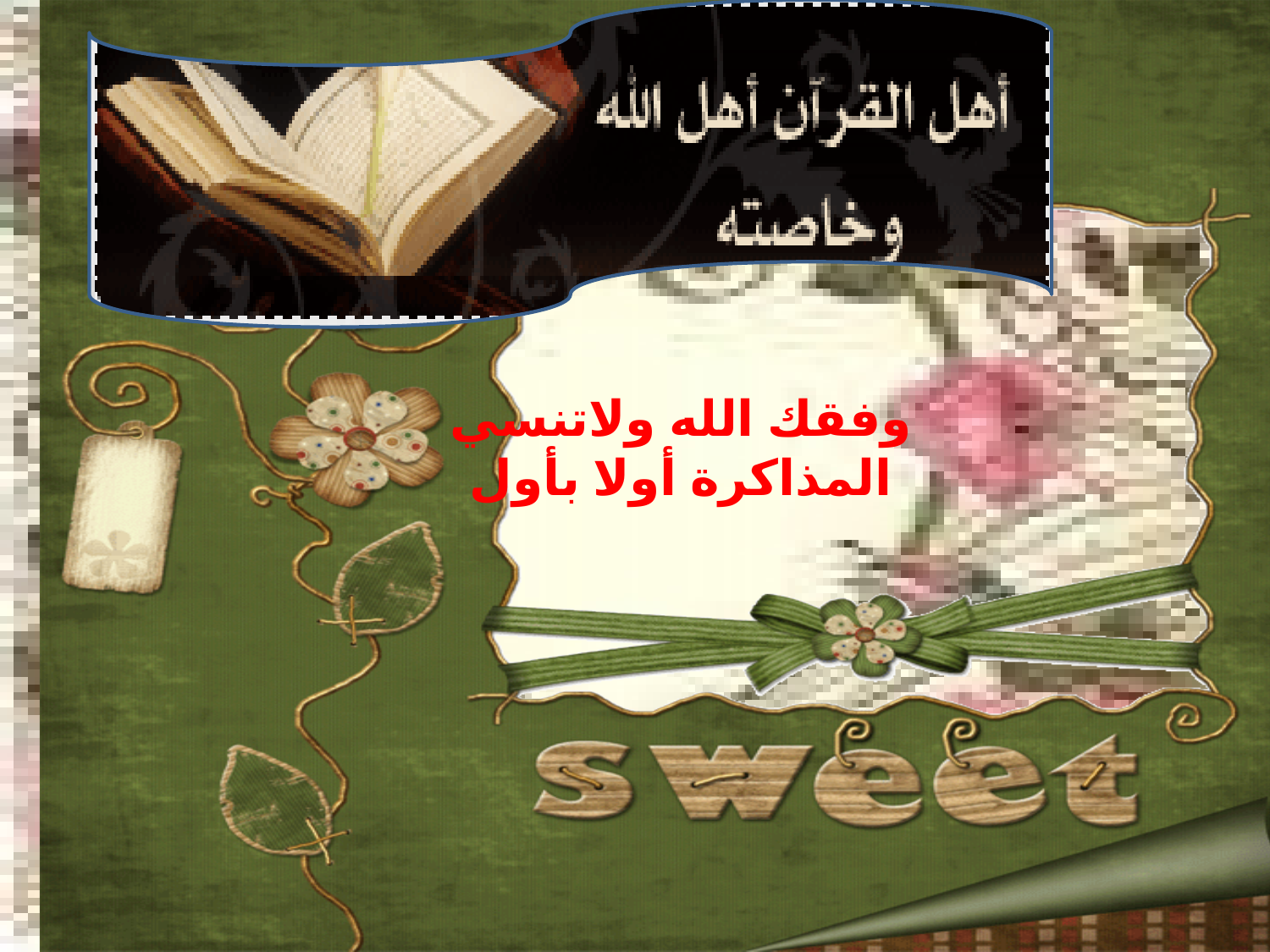

# وفقك الله ولاتنسي المذاكرة أولا بأول